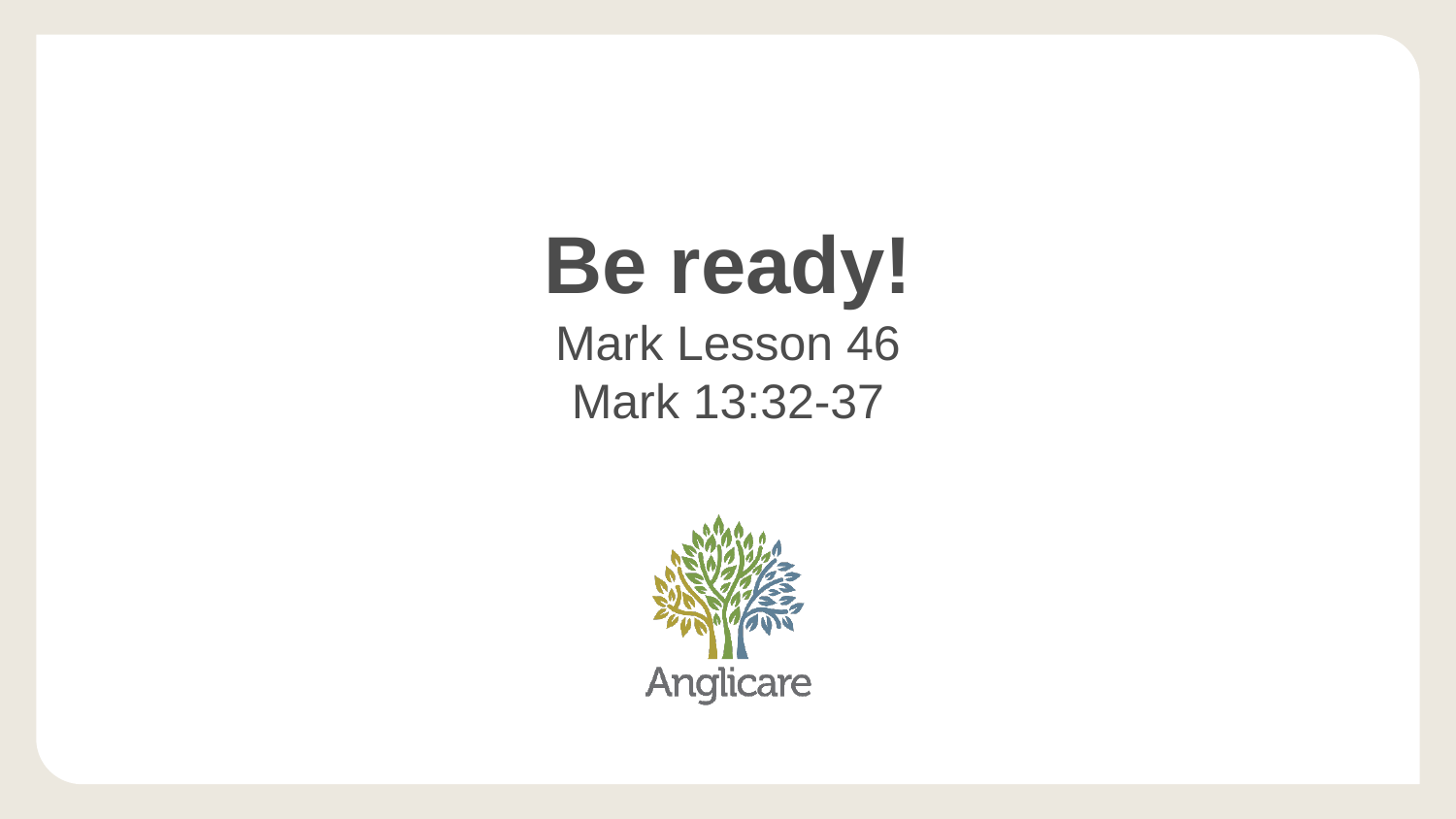

# Be ready!
Mark Lesson 46
Mark 13:32-37